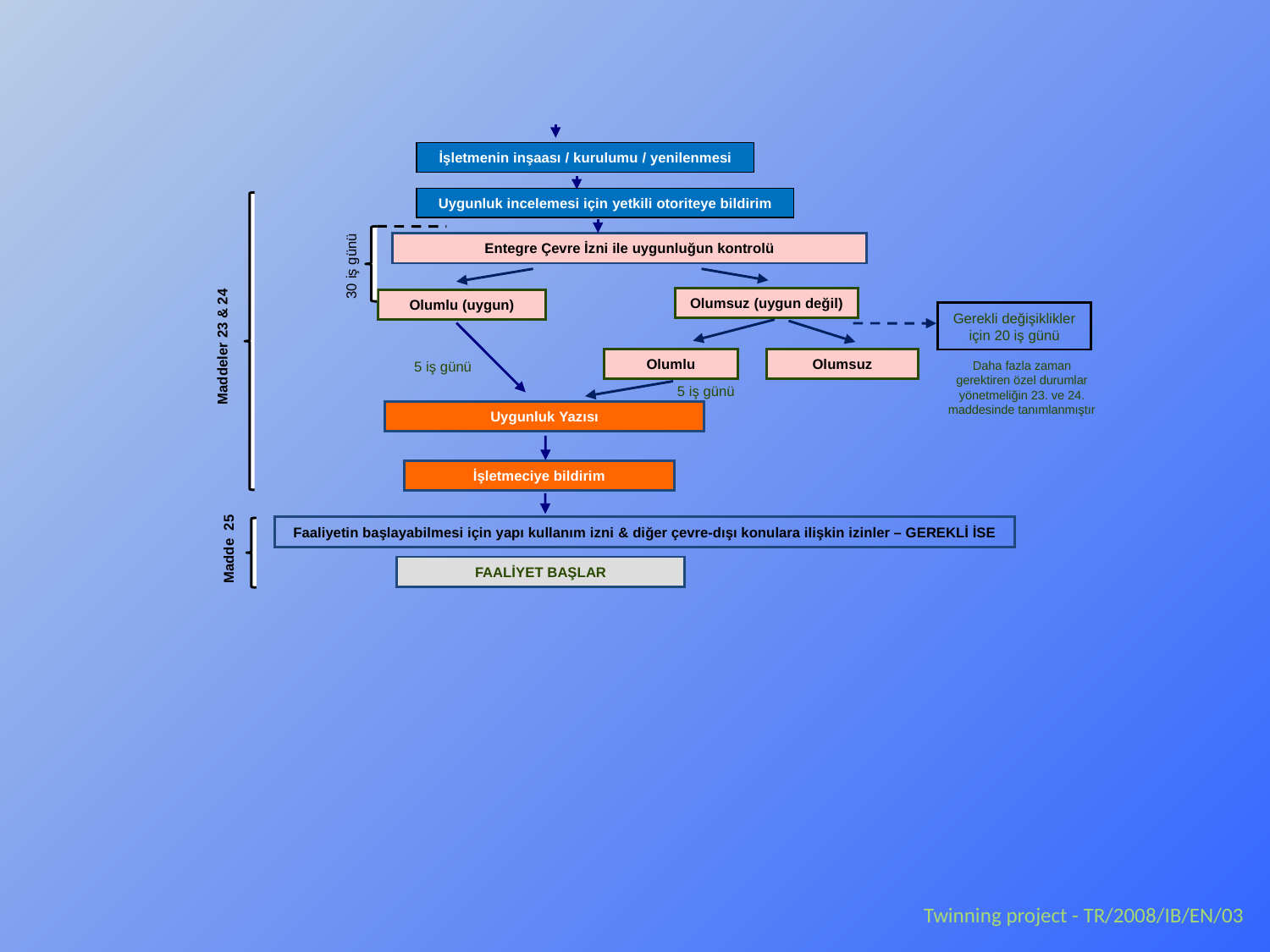

İşletmenin inşaası / kurulumu / yenilenmesi

Uygunluk incelemesi için yetkili otoriteye bildirim

Entegre Çevre İzni ile uygunluğun kontrolü
30 iş günü

Olumsuz (uygun değil)
Olumlu (uygun)
Gerekli değişiklikler için 20 iş günü

Maddeler 23 & 24
Olumlu
Olumsuz
5 iş günü
Daha fazla zaman gerektiren özel durumlar yönetmeliğin 23. ve 24. maddesinde tanımlanmıştır
5 iş günü

Uygunluk Yazısı

İşletmeciye bildirim

Faaliyetin başlayabilmesi için yapı kullanım izni & diğer çevre-dışı konulara ilişkin izinler – GEREKLİ İSE

Madde  25
FAALİYET BAŞLAR
Twinning project - TR/2008/IB/EN/03